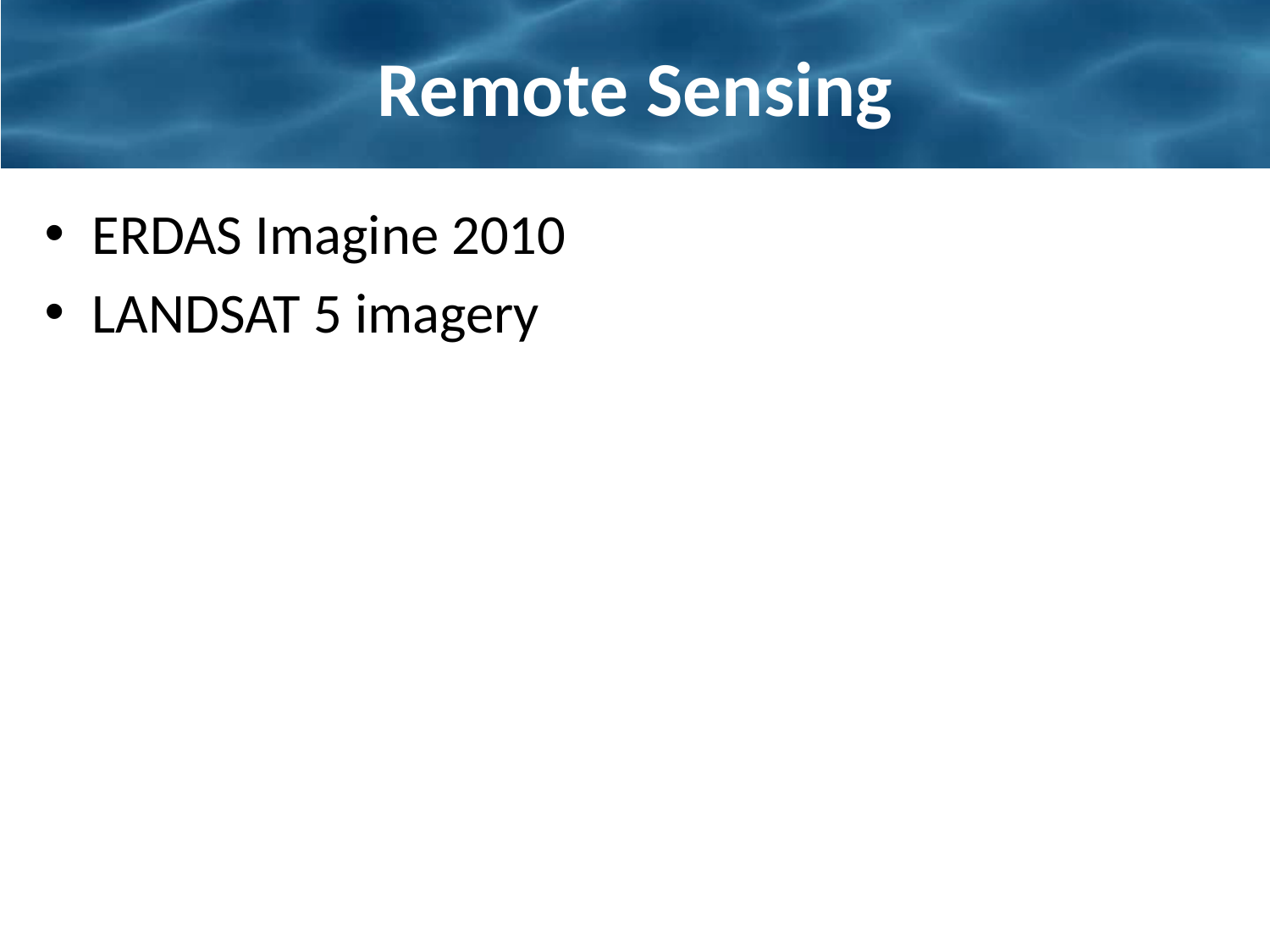

# Remote Sensing
ERDAS Imagine 2010
LANDSAT 5 imagery